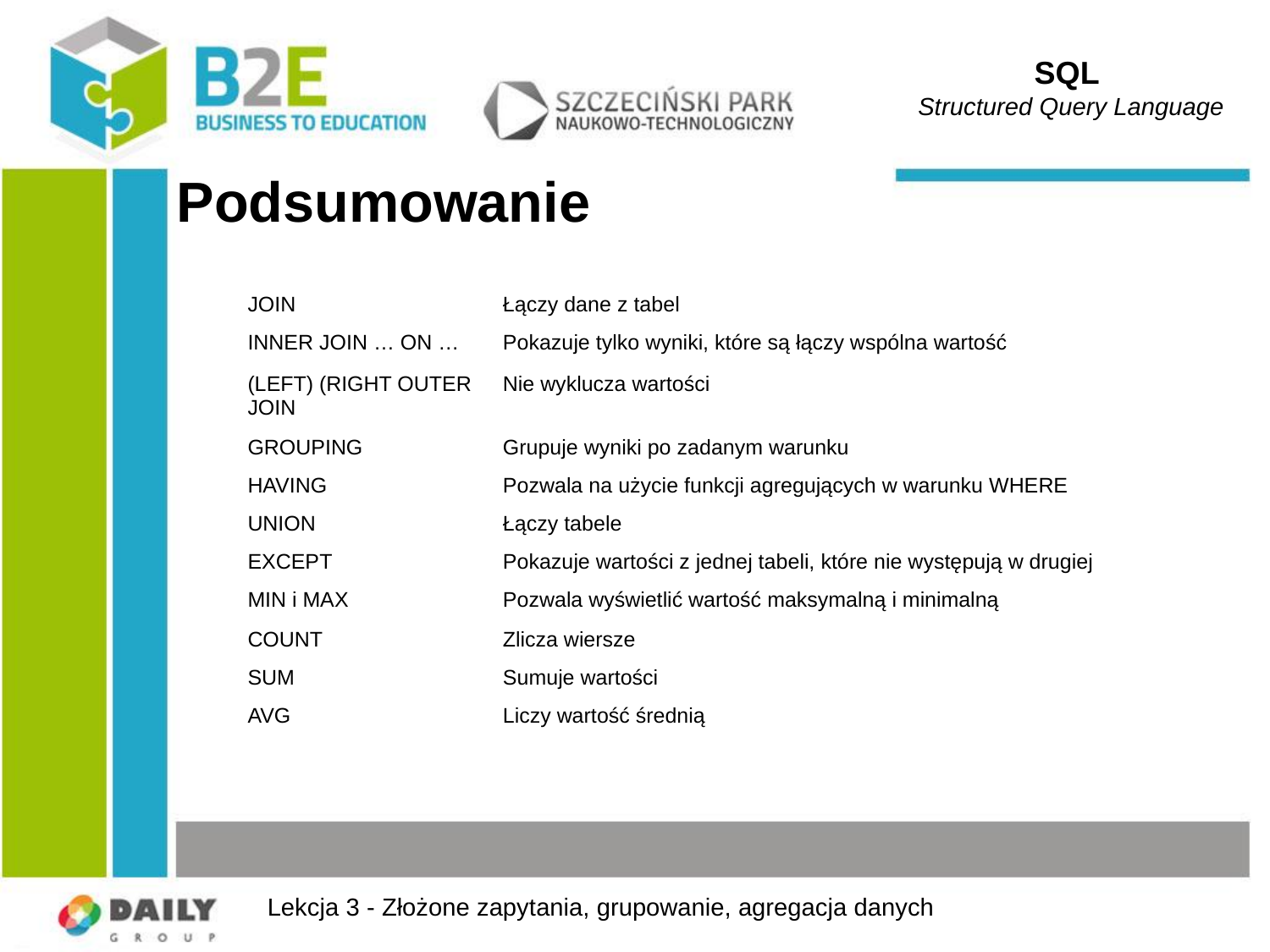

SQL
Structured Query Language
# Podsumowanie
| JOIN | Łączy dane z tabel |
| --- | --- |
| INNER JOIN … ON … | Pokazuje tylko wyniki, które są łączy wspólna wartość |
| (LEFT) (RIGHT OUTER JOIN | Nie wyklucza wartości |
| GROUPING | Grupuje wyniki po zadanym warunku |
| HAVING | Pozwala na użycie funkcji agregujących w warunku WHERE |
| UNION | Łączy tabele |
| EXCEPT | Pokazuje wartości z jednej tabeli, które nie występują w drugiej |
| MIN i MAX | Pozwala wyświetlić wartość maksymalną i minimalną |
| COUNT | Zlicza wiersze |
| SUM | Sumuje wartości |
| AVG | Liczy wartość średnią |
Lekcja 3 - Złożone zapytania, grupowanie, agregacja danych